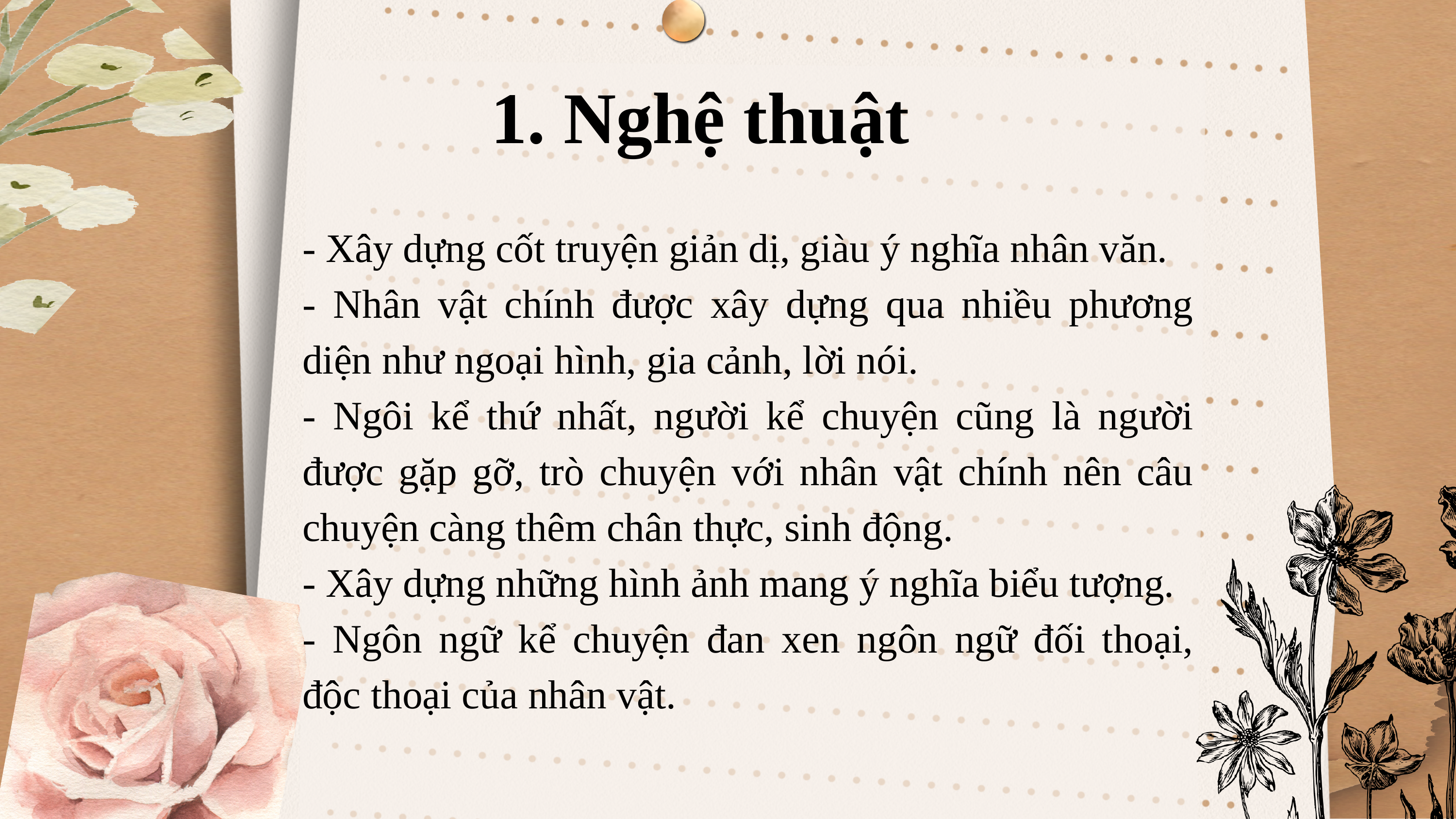

1. Nghệ thuật

- Xây dựng cốt truyện giản dị, giàu ý nghĩa nhân văn.
- Nhân vật chính được xây dựng qua nhiều phương diện như ngoại hình, gia cảnh, lời nói.
- Ngôi kể thứ nhất, người kể chuyện cũng là người được gặp gỡ, trò chuyện với nhân vật chính nên câu chuyện càng thêm chân thực, sinh động.
- Xây dựng những hình ảnh mang ý nghĩa biểu tượng.
- Ngôn ngữ kể chuyện đan xen ngôn ngữ đối thoại, độc thoại của nhân vật.